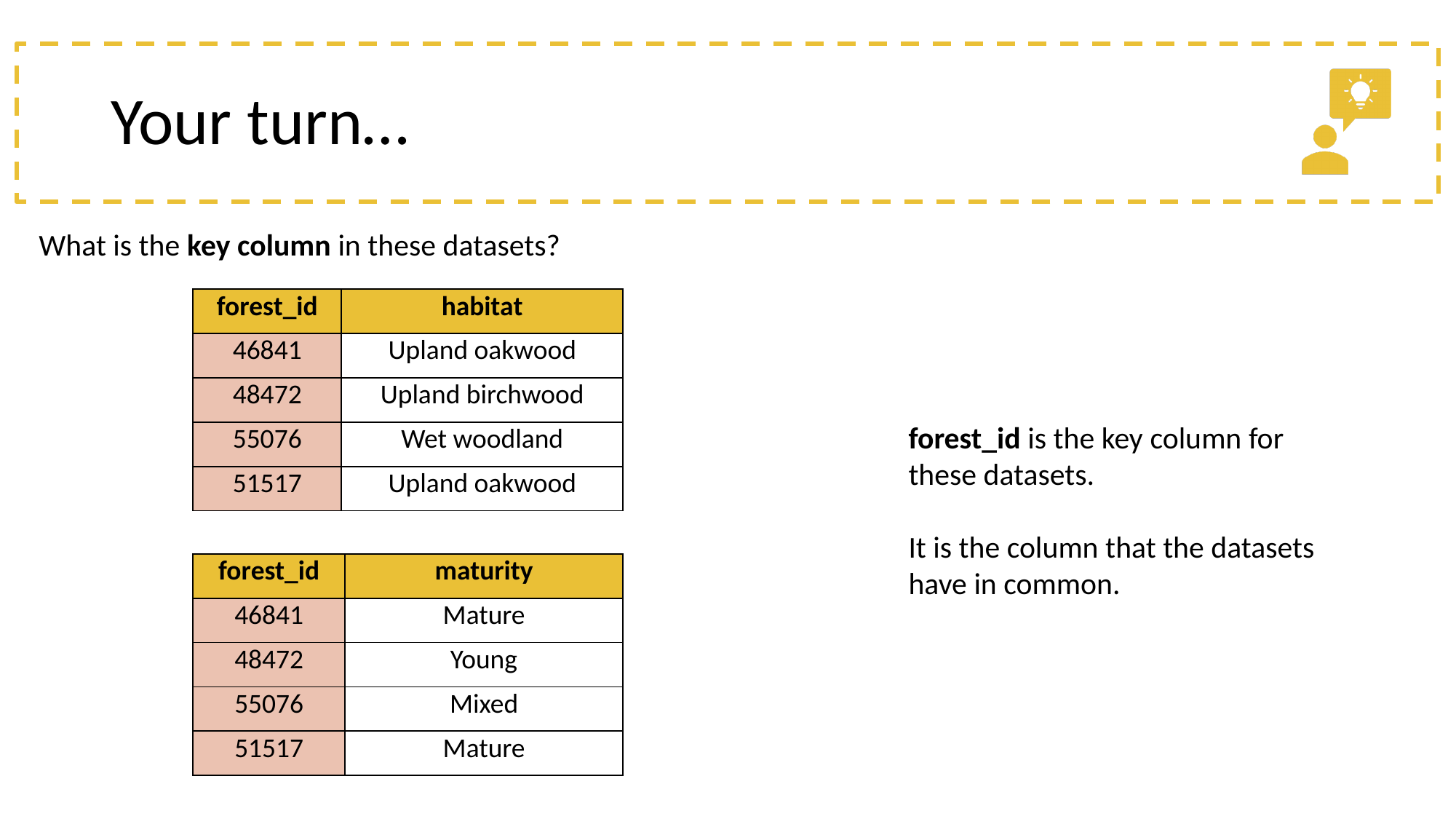

# Your turn…
What is the key column in these datasets?
| forest\_id | habitat |
| --- | --- |
| 46841 | Upland oakwood |
| 48472 | Upland birchwood |
| 55076 | Wet woodland |
| 51517 | Upland oakwood |
forest_id is the key column for these datasets.

It is the column that the datasets have in common.
| forest\_id | maturity |
| --- | --- |
| 46841 | Mature |
| 48472 | Young |
| 55076 | Mixed |
| 51517 | Mature |